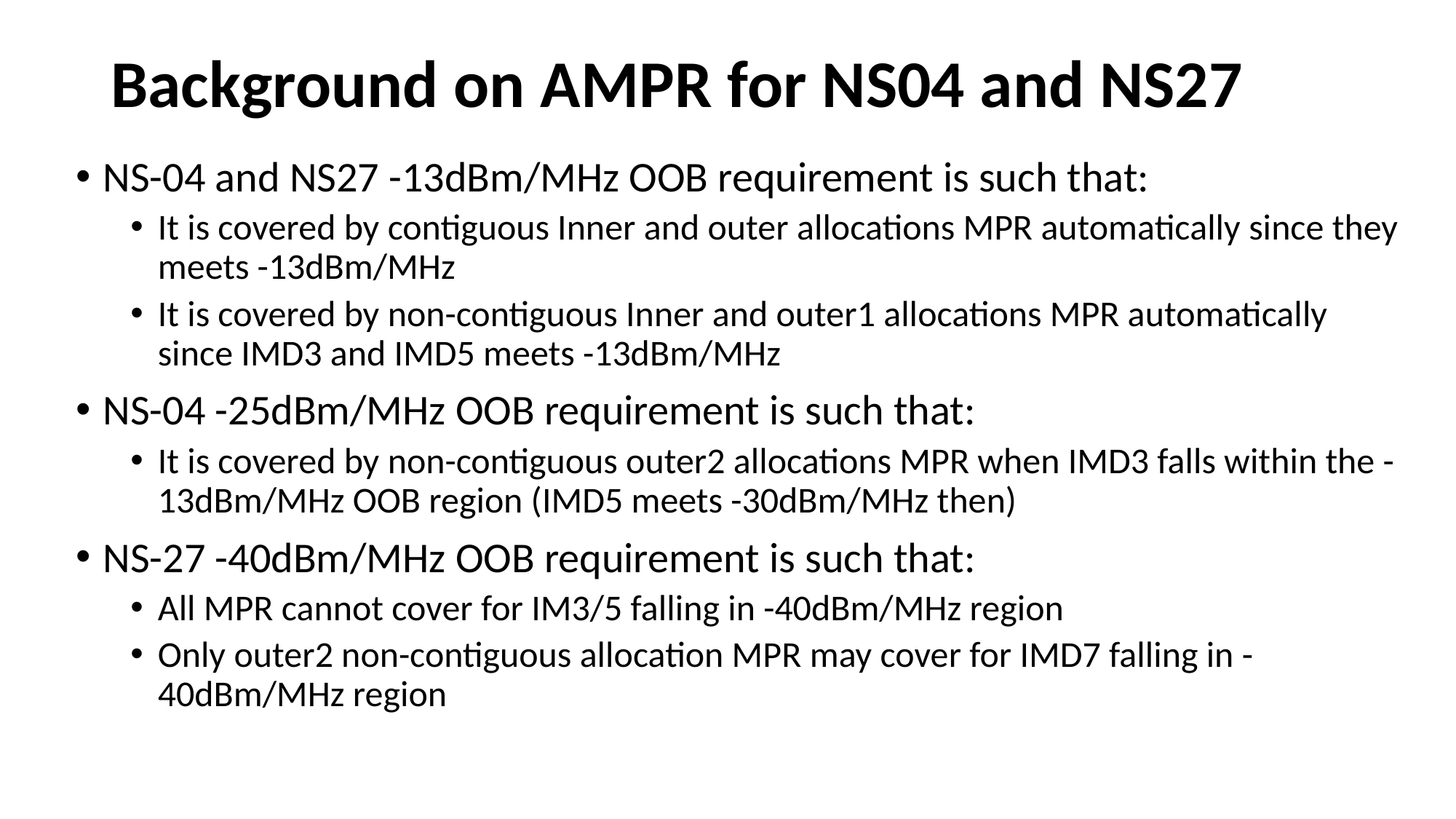

# Background on AMPR for NS04 and NS27
NS-04 and NS27 -13dBm/MHz OOB requirement is such that:
It is covered by contiguous Inner and outer allocations MPR automatically since they meets -13dBm/MHz
It is covered by non-contiguous Inner and outer1 allocations MPR automatically since IMD3 and IMD5 meets -13dBm/MHz
NS-04 -25dBm/MHz OOB requirement is such that:
It is covered by non-contiguous outer2 allocations MPR when IMD3 falls within the -13dBm/MHz OOB region (IMD5 meets -30dBm/MHz then)
NS-27 -40dBm/MHz OOB requirement is such that:
All MPR cannot cover for IM3/5 falling in -40dBm/MHz region
Only outer2 non-contiguous allocation MPR may cover for IMD7 falling in -40dBm/MHz region